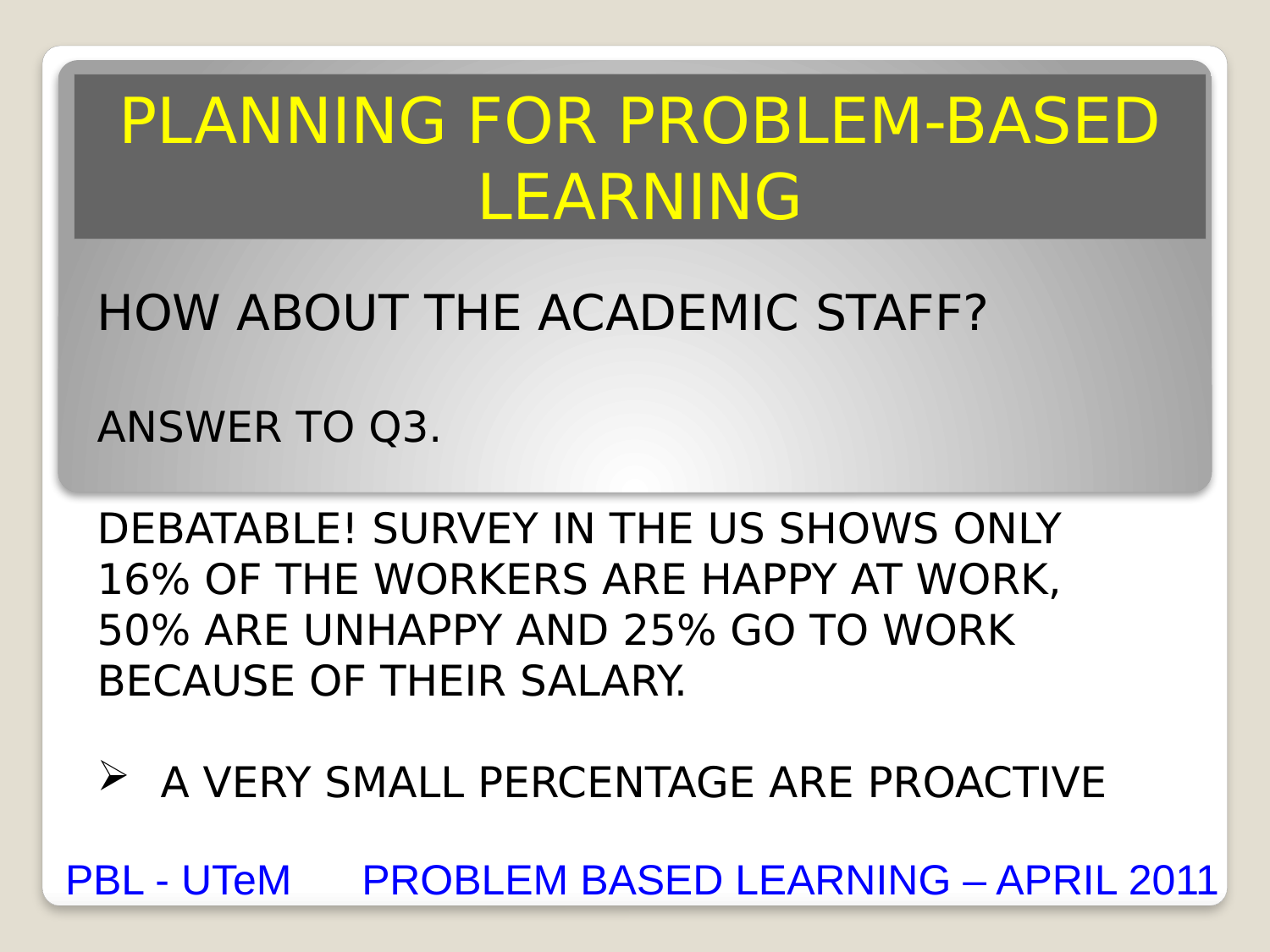

PLANNING FOR PROBLEM-BASED LEARNING
HOW ABOUT THE ACADEMIC STAFF?

ANSWER TO Q3.

DEBATABLE! SURVEY IN THE US SHOWS ONLY
16% OF THE WORKERS ARE HAPPY AT WORK,
50% ARE UNHAPPY AND 25% GO TO WORK
BECAUSE OF THEIR SALARY.

A VERY SMALL PERCENTAGE ARE PROACTIVE
PBL - UTeM
PROBLEM BASED LEARNING – APRIL 2011